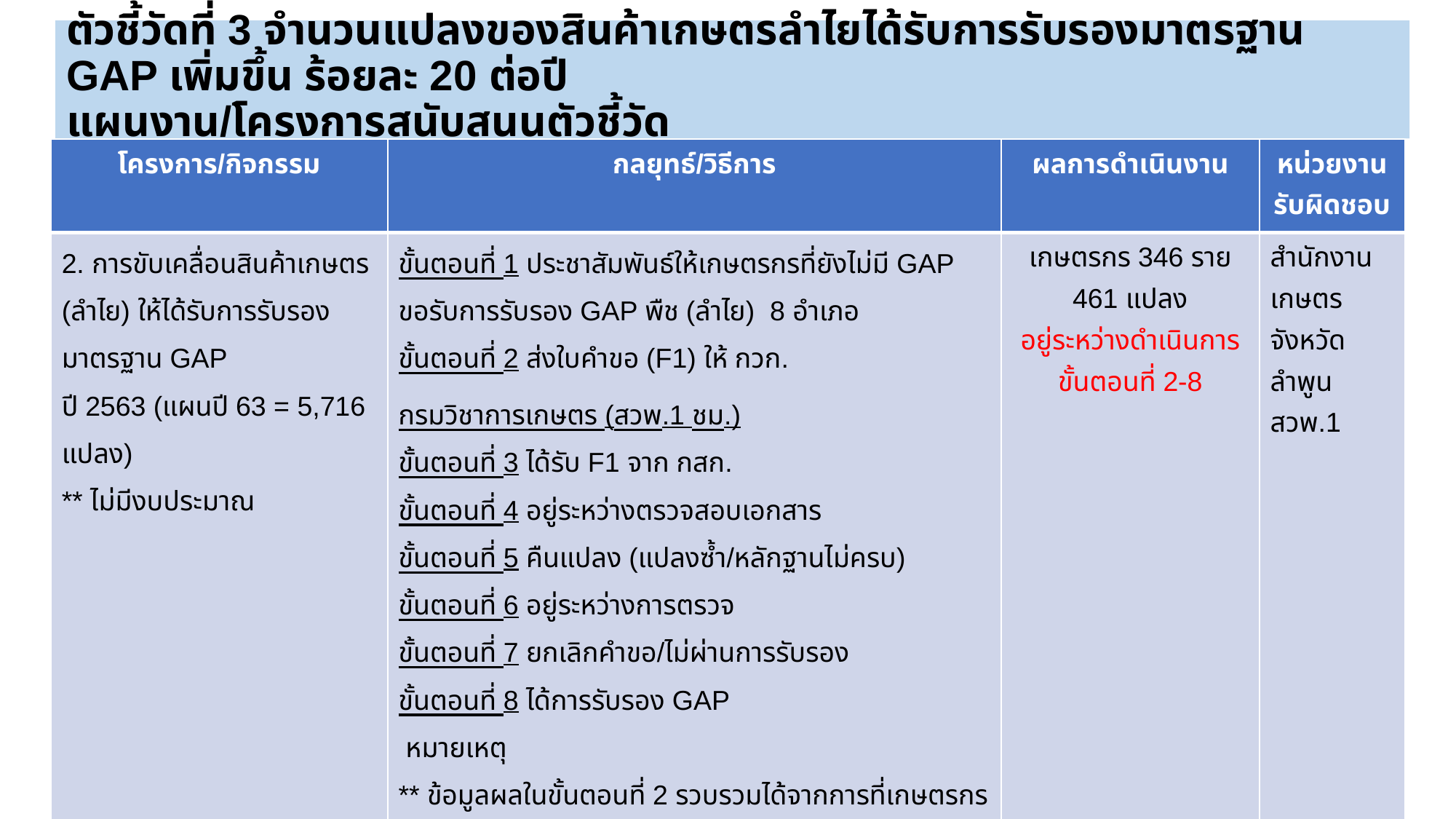

# ตัวชี้วัดที่ 3 จำนวนแปลงของสินค้าเกษตรลำไยได้รับการรับรองมาตรฐาน GAP เพิ่มขึ้น ร้อยละ 20 ต่อปี แผนงาน/โครงการสนับสนุนตัวชี้วัด
| โครงการ/กิจกรรม | กลยุทธ์/วิธีการ | ผลการดำเนินงาน | หน่วยงานรับผิดชอบ |
| --- | --- | --- | --- |
| 2. การขับเคลื่อนสินค้าเกษตร (ลำไย) ให้ได้รับการรับรองมาตรฐาน GAP ปี 2563 (แผนปี 63 = 5,716 แปลง) \*\* ไม่มีงบประมาณ | ขั้นตอนที่ 1 ประชาสัมพันธ์ให้เกษตรกรที่ยังไม่มี GAP ขอรับการรับรอง GAP พืช (ลำไย) 8 อำเภอ ขั้นตอนที่ 2 ส่งใบคำขอ (F1) ให้ กวก. กรมวิชาการเกษตร (สวพ.1 ชม.) ขั้นตอนที่ 3 ได้รับ F1 จาก กสก. ขั้นตอนที่ 4 อยู่ระหว่างตรวจสอบเอกสาร ขั้นตอนที่ 5 คืนแปลง (แปลงซ้ำ/หลักฐานไม่ครบ) ขั้นตอนที่ 6 อยู่ระหว่างการตรวจ ขั้นตอนที่ 7 ยกเลิกคำขอ/ไม่ผ่านการรับรอง ขั้นตอนที่ 8 ได้การรับรอง GAP  หมายเหตุ \*\* ข้อมูลผลในขั้นตอนที่ 2 รวบรวมได้จากการที่เกษตรกรมายื่นแบบคำขอผ่านสำนักงานเกษตรอำเภอ และสำนักงานเกษตรจังหวัด (ไม่ได้รวมในส่วนของเกษตรกรที่ไปยื่นแบบคำขอเองที่ สวพ.1 เชียงใหม่) | เกษตรกร 346 ราย 461 แปลง อยู่ระหว่างดำเนินการ ขั้นตอนที่ 2-8 | สำนักงานเกษตรจังหวัดลำพูน สวพ.1 |